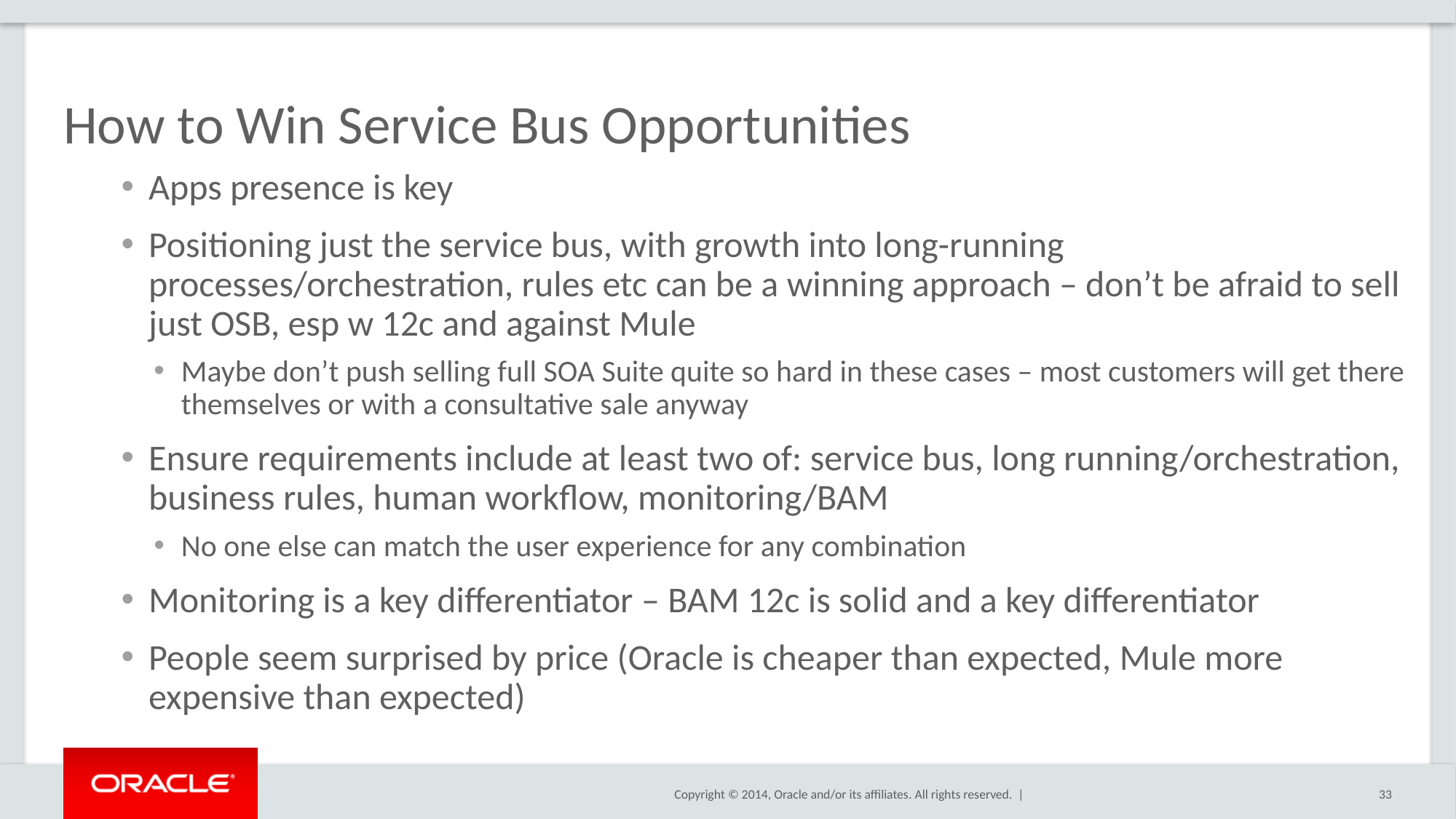

# How to Win Service Bus Opportunities
Apps presence is key
Positioning just the service bus, with growth into long-running processes/orchestration, rules etc can be a winning approach – don’t be afraid to sell just OSB, esp w 12c and against Mule
Maybe don’t push selling full SOA Suite quite so hard in these cases – most customers will get there themselves or with a consultative sale anyway
Ensure requirements include at least two of: service bus, long running/orchestration, business rules, human workflow, monitoring/BAM
No one else can match the user experience for any combination
Monitoring is a key differentiator – BAM 12c is solid and a key differentiator
People seem surprised by price (Oracle is cheaper than expected, Mule more expensive than expected)

33